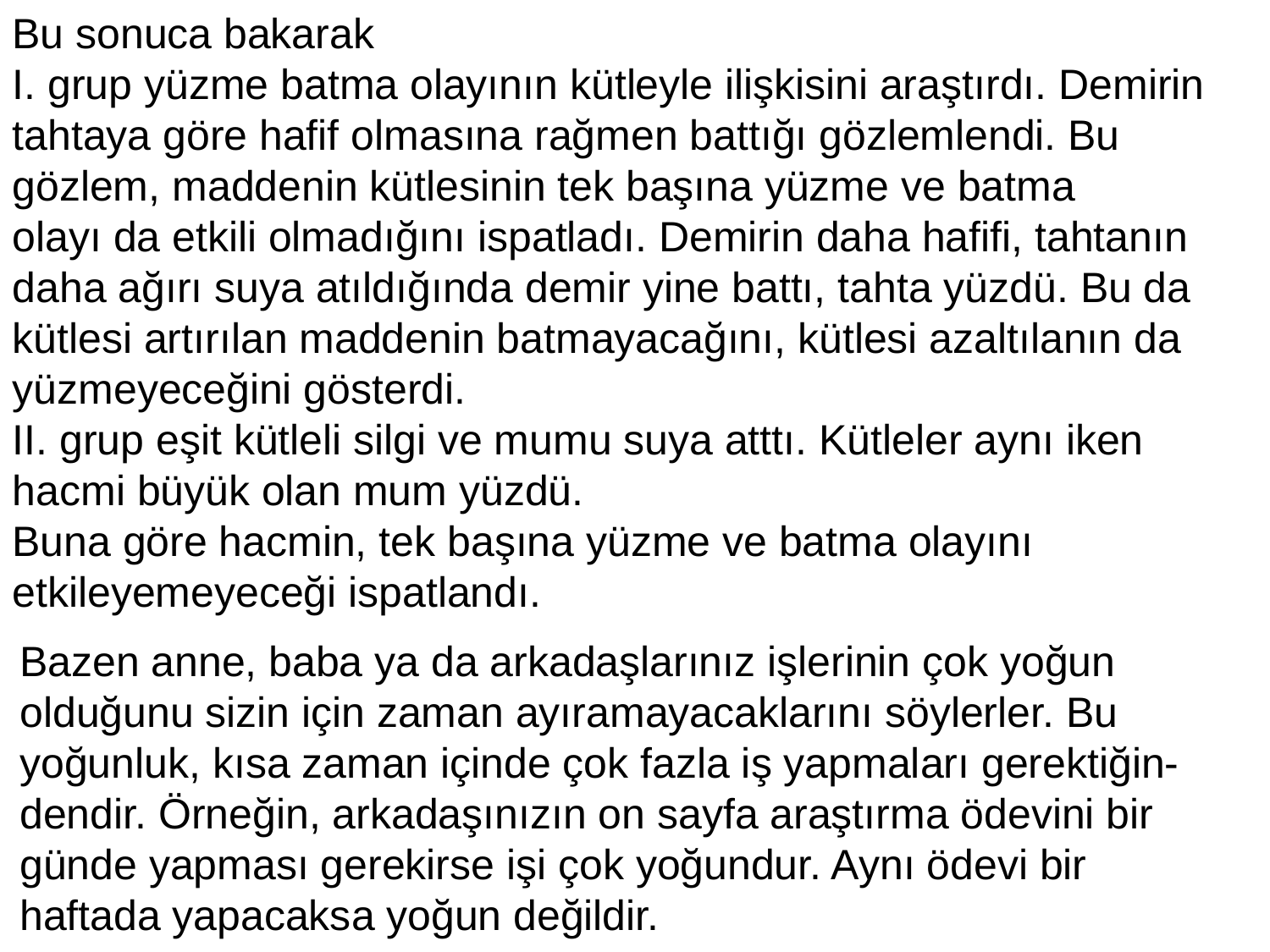

Bu sonuca bakarak
I. grup yüzme batma olayının kütleyle ilişkisini araştırdı. Demirin tahtaya göre hafif olmasına rağmen battığı gözlemlendi. Bu gözlem, maddenin kütlesinin tek başına yüzme ve batma
olayı da etkili olmadığını ispatladı. Demirin daha hafifi, tahtanın daha ağırı suya atıldığında demir yine battı, tahta yüzdü. Bu da kütlesi artırılan maddenin batmayacağını, kütlesi azaltılanın da yüzmeyeceğini gösterdi.
II. grup eşit kütleli silgi ve mumu suya atttı. Kütleler aynı iken hacmi büyük olan mum yüzdü.
Buna göre hacmin, tek başına yüzme ve batma olayını etkileyemeyeceği ispatlandı.
Bazen anne, baba ya da arkadaşlarınız işlerinin çok yoğun olduğunu sizin için zaman ayıramayacaklarını söylerler. Bu yoğunluk, kısa zaman içinde çok fazla iş yapmaları gerektiğin-dendir. Örneğin, arkadaşınızın on sayfa araştırma ödevini bir günde yapması gerekirse işi çok yoğundur. Aynı ödevi bir
haftada yapacaksa yoğun değildir.